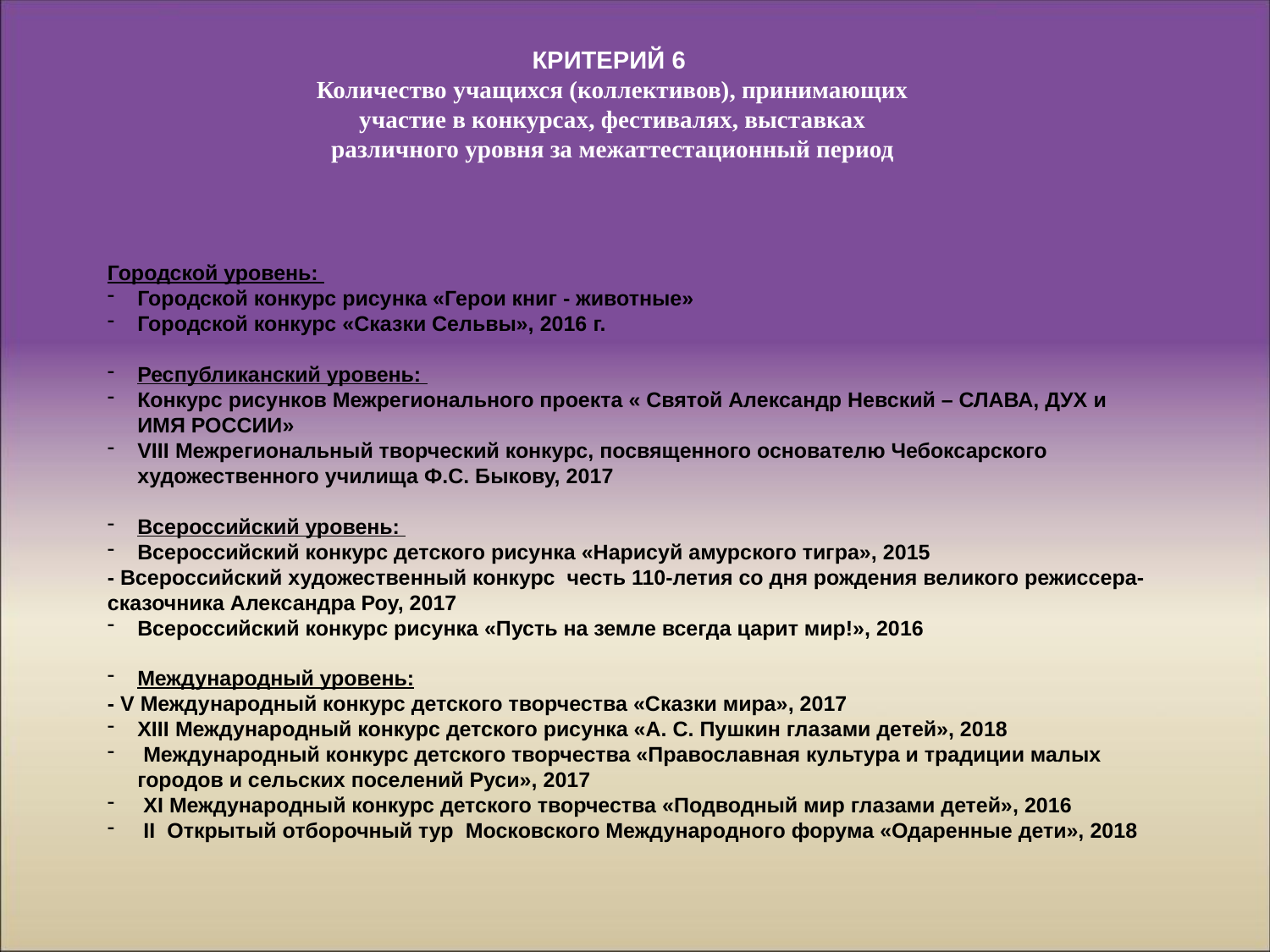

КРИТЕРИЙ 6
Количество учащихся (коллективов), принимающих участие в конкурсах, фестивалях, выставках различного уровня за межаттестационный период
Городской уровень:
Городской конкурс рисунка «Герои книг - животные»
Городской конкурс «Сказки Сельвы», 2016 г.

Республиканский уровень:
Конкурс рисунков Межрегионального проекта « Святой Александр Невский – СЛАВА, ДУХ и ИМЯ РОССИИ»
VIII Межрегиональный творческий конкурс, посвященного основателю Чебоксарского художественного училища Ф.С. Быкову, 2017

Всероссийский уровень:
Всероссийский конкурс детского рисунка «Нарисуй амурского тигра», 2015
- Всероссийский художественный конкурс  честь 110-летия со дня рождения великого режиссера-сказочника Александра Роу, 2017
Всероссийский конкурс рисунка «Пусть на земле всегда царит мир!», 2016

Международный уровень:
- V Международный конкурс детского творчества «Сказки мира», 2017
XIII Международный конкурс детского рисунка «А. С. Пушкин глазами детей», 2018
 Международный конкурс детского творчества «Православная культура и традиции малых городов и сельских поселений Руси», 2017
 XI Международный конкурс детского творчества «Подводный мир глазами детей», 2016
 II  Открытый отборочный тур  Московского Международного форума «Одаренные дети», 2018